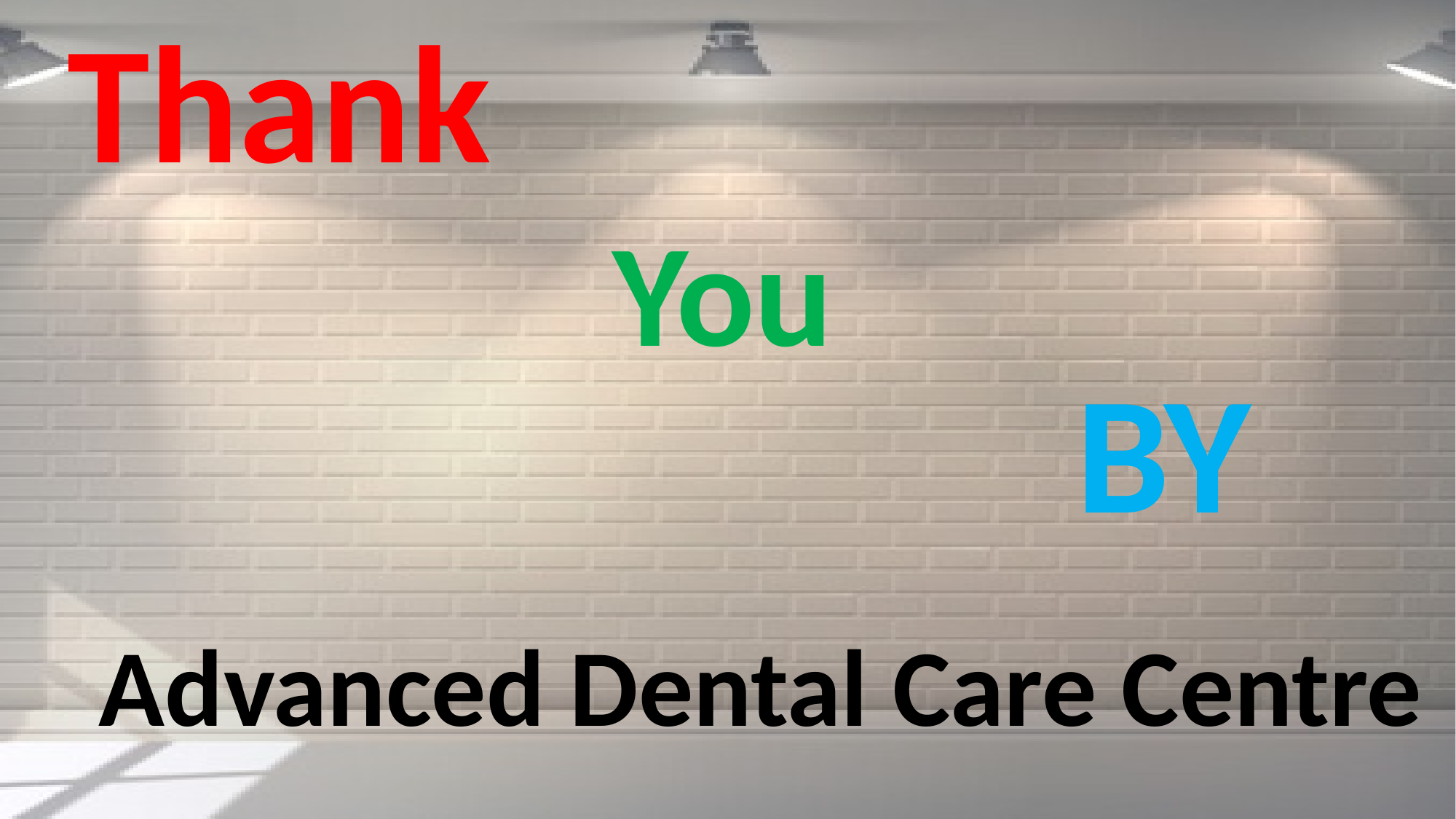

Thank
You
BY
Advanced Dental Care Centre